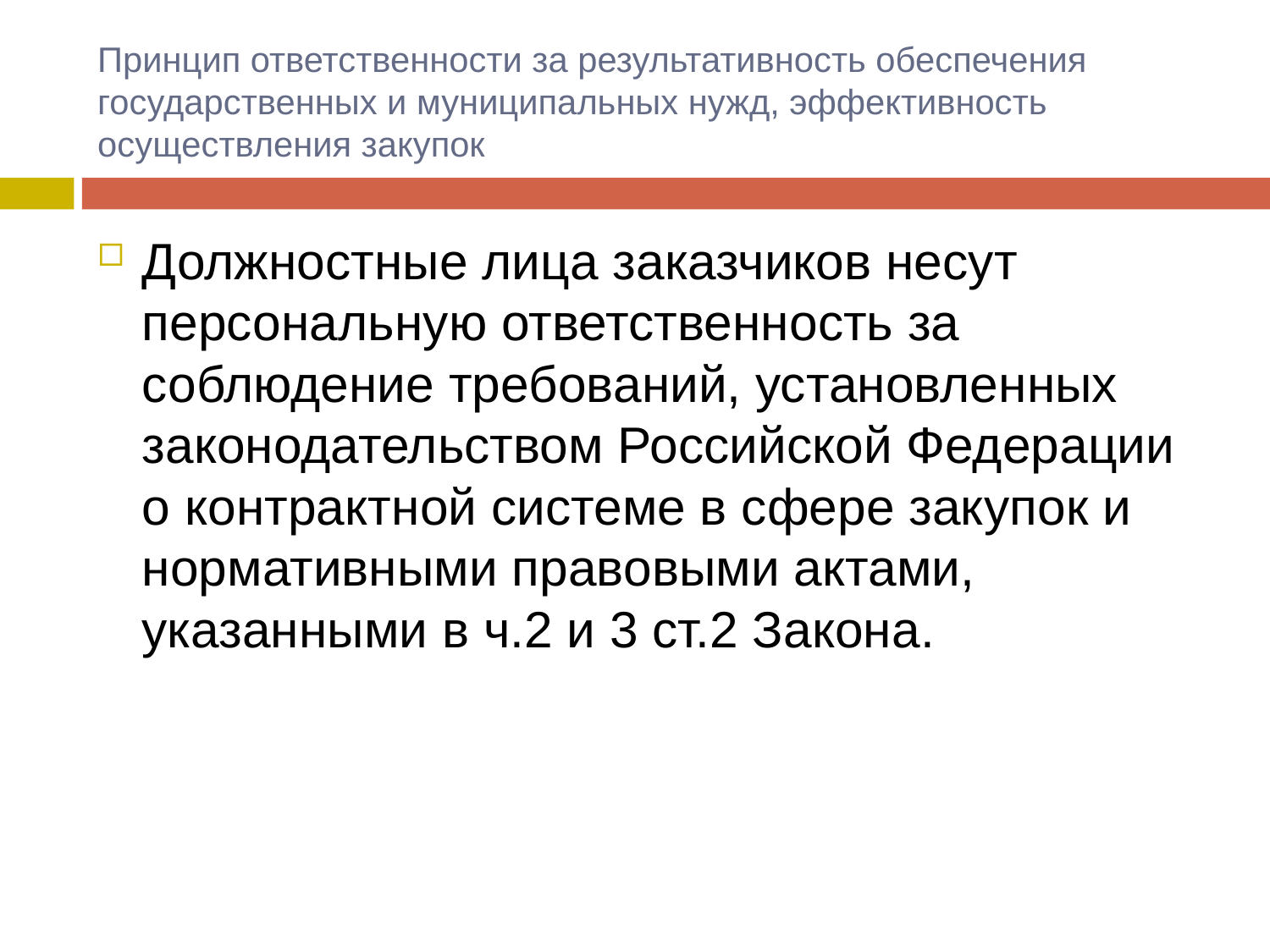

# Принцип ответственности за результативность обеспечения государственных и муниципальных нужд, эффективность осуществления закупок
Должностные лица заказчиков несут персональную ответственность за соблюдение требований, установленных законодательством Российской Федерации о контрактной системе в сфере закупок и нормативными правовыми актами, указанными в ч.2 и 3 ст.2 Закона.